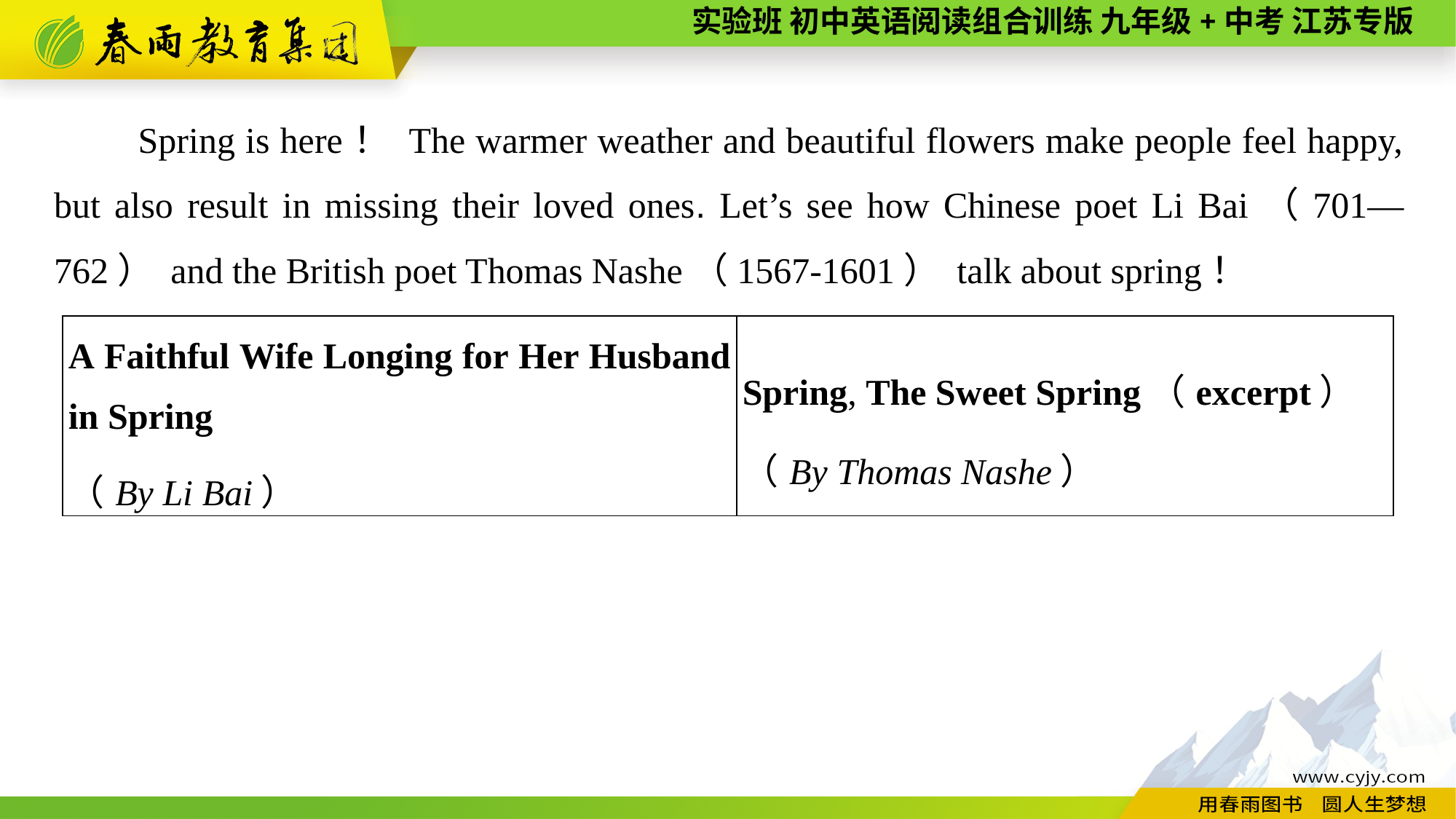

Spring is here！ The warmer weather and beautiful flowers make people feel happy, but also result in missing their loved ones. Let’s see how Chinese poet Li Bai（701—762） and the British poet Thomas Nashe（1567-1601） talk about spring！
| A Faithful Wife Longing for Her Husband in Spring （By Li Bai） | Spring, The Sweet Spring（excerpt） （By Thomas Nashe） |
| --- | --- |